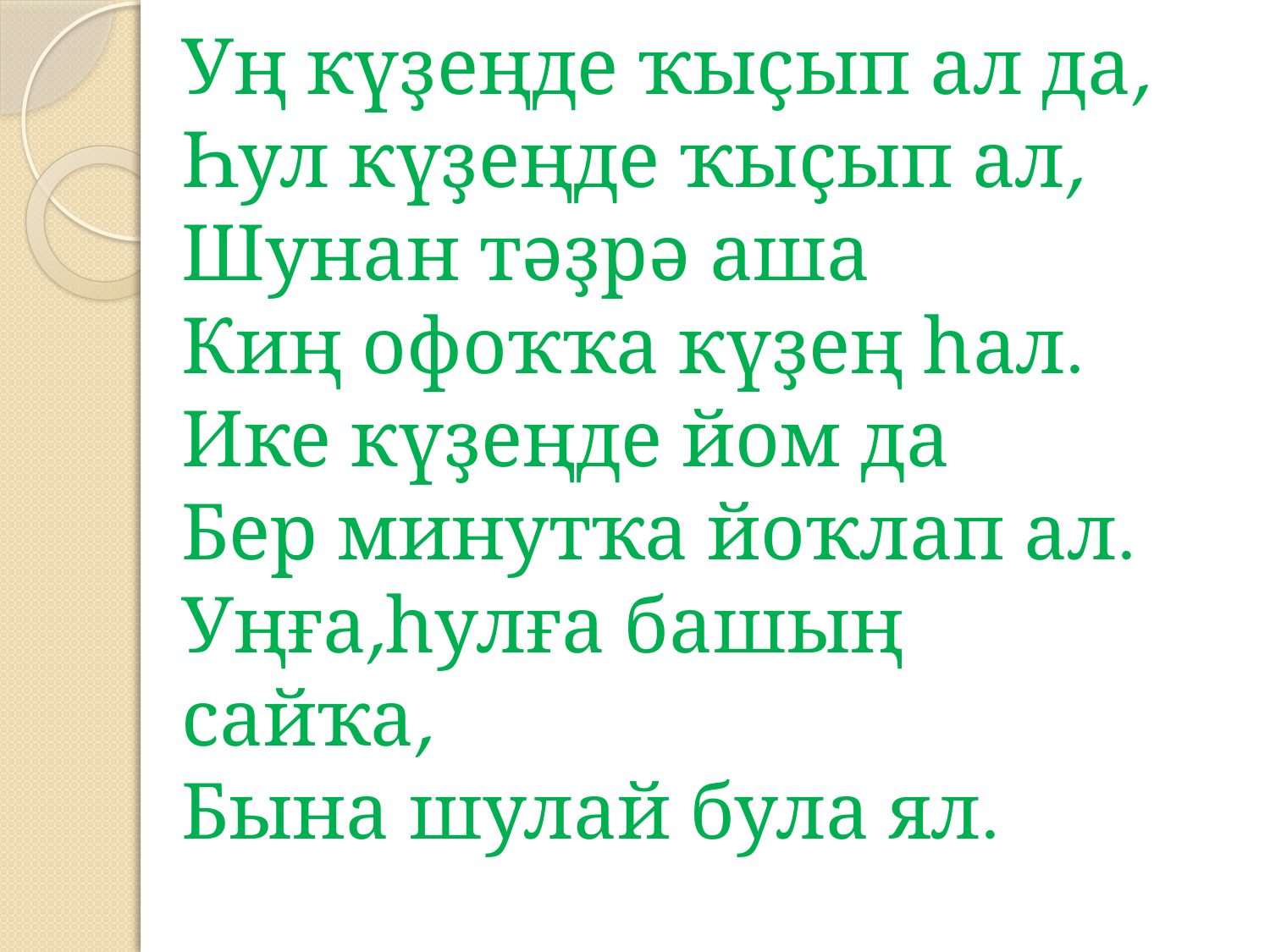

# Уң күҙеңде ҡыҫып ал да, Һул күҙеңде ҡыҫып ал, Шунан тәҙрә аша Киң офоҡҡа күҙең һал. Ике күҙеңде йом да Бер минутҡа йоҡлап ал. Уңға,һулға башың сайҡа, Бына шулай була ял.